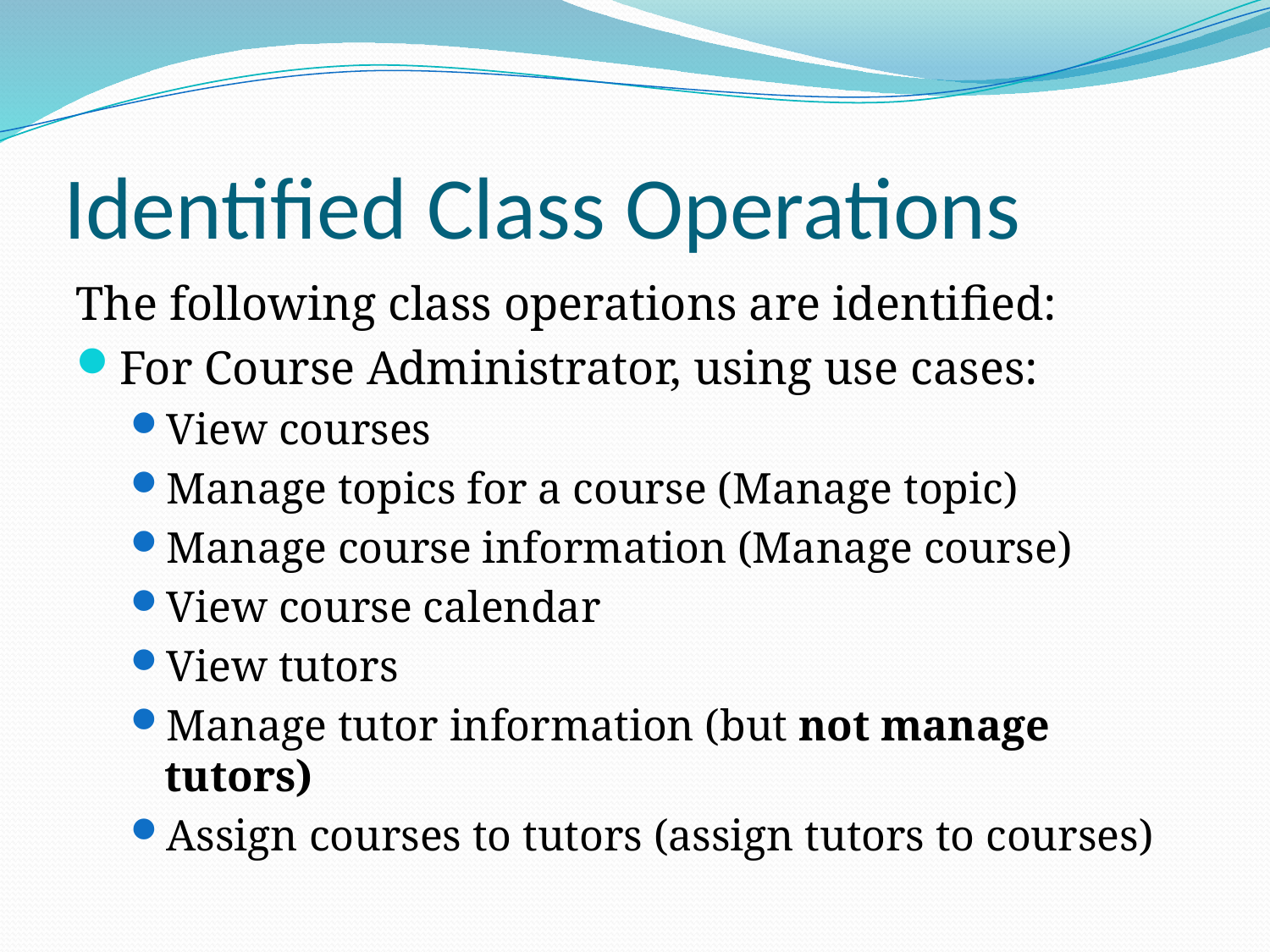

# Identified Class Operations
The following class operations are identified:
For Course Administrator, using use cases:
View courses
Manage topics for a course (Manage topic)
Manage course information (Manage course)
View course calendar
View tutors
Manage tutor information (but not manage tutors)
Assign courses to tutors (assign tutors to courses)